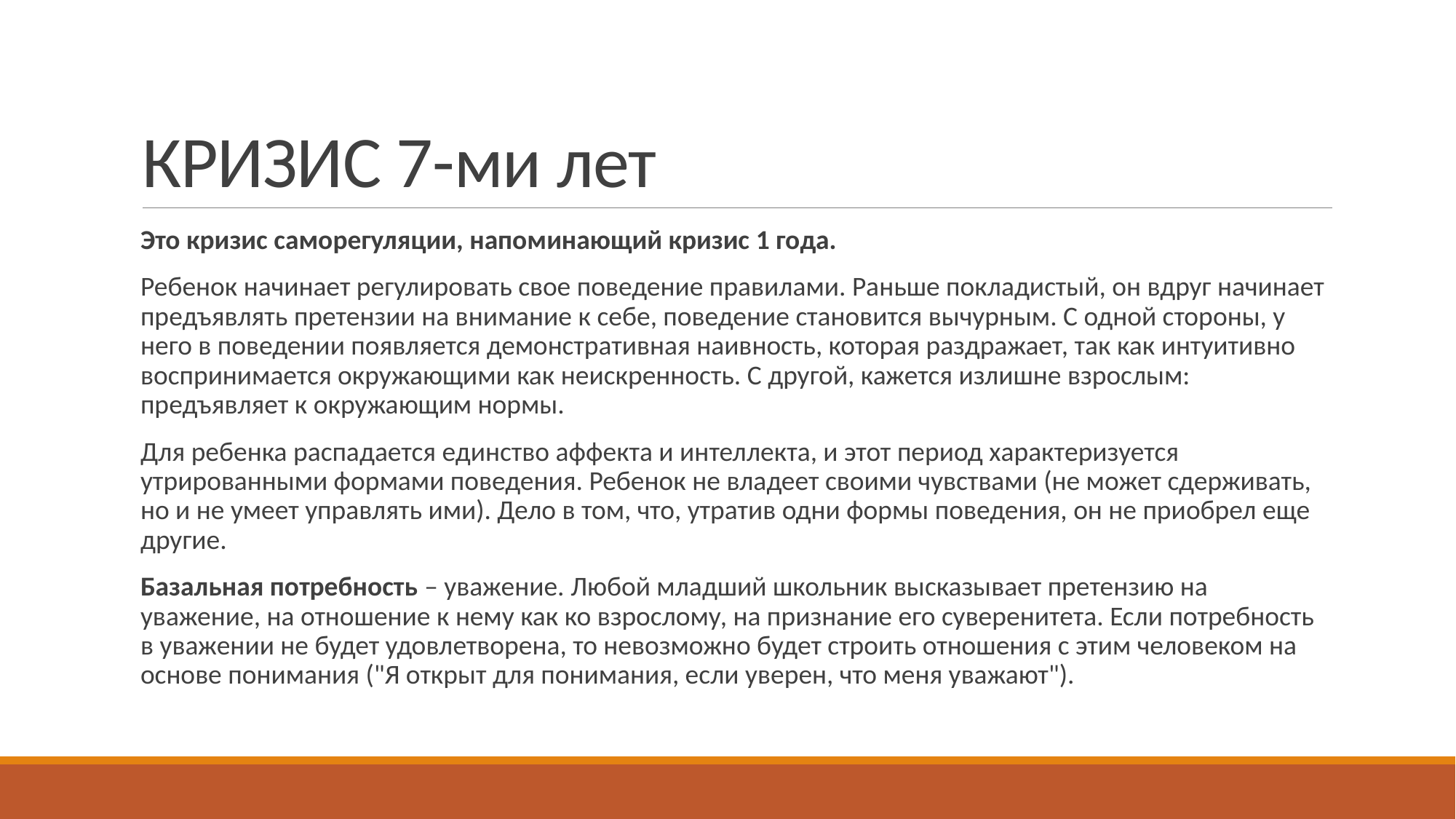

# КРИЗИС 7-ми лет
Это кризис саморегуляции, напоминающий кризис 1 года.
Ребенок начинает регулировать свое поведение правилами. Раньше покладистый, он вдруг начинает предъявлять претензии на внимание к себе, поведение становится вычурным. С одной стороны, у него в поведении появляется демонстративная наивность, которая раздражает, так как интуитивно воспринимается окружающими как неискренность. С другой, кажется излишне взрослым: предъявляет к окружающим нормы.
Для ребенка распадается единство аффекта и интеллекта, и этот период характеризуется утрированными формами поведения. Ребенок не владеет своими чувствами (не может сдерживать, но и не умеет управлять ими). Дело в том, что, утратив одни формы поведения, он не приобрел еще другие.
Базальная потребность – уважение. Любой младший школьник высказывает претензию на уважение, на отношение к нему как ко взрослому, на признание его суверенитета. Если потребность в уважении не будет удовлетворена, то невозможно будет строить отношения с этим человеком на основе понимания ("Я открыт для понимания, если уверен, что меня уважают").